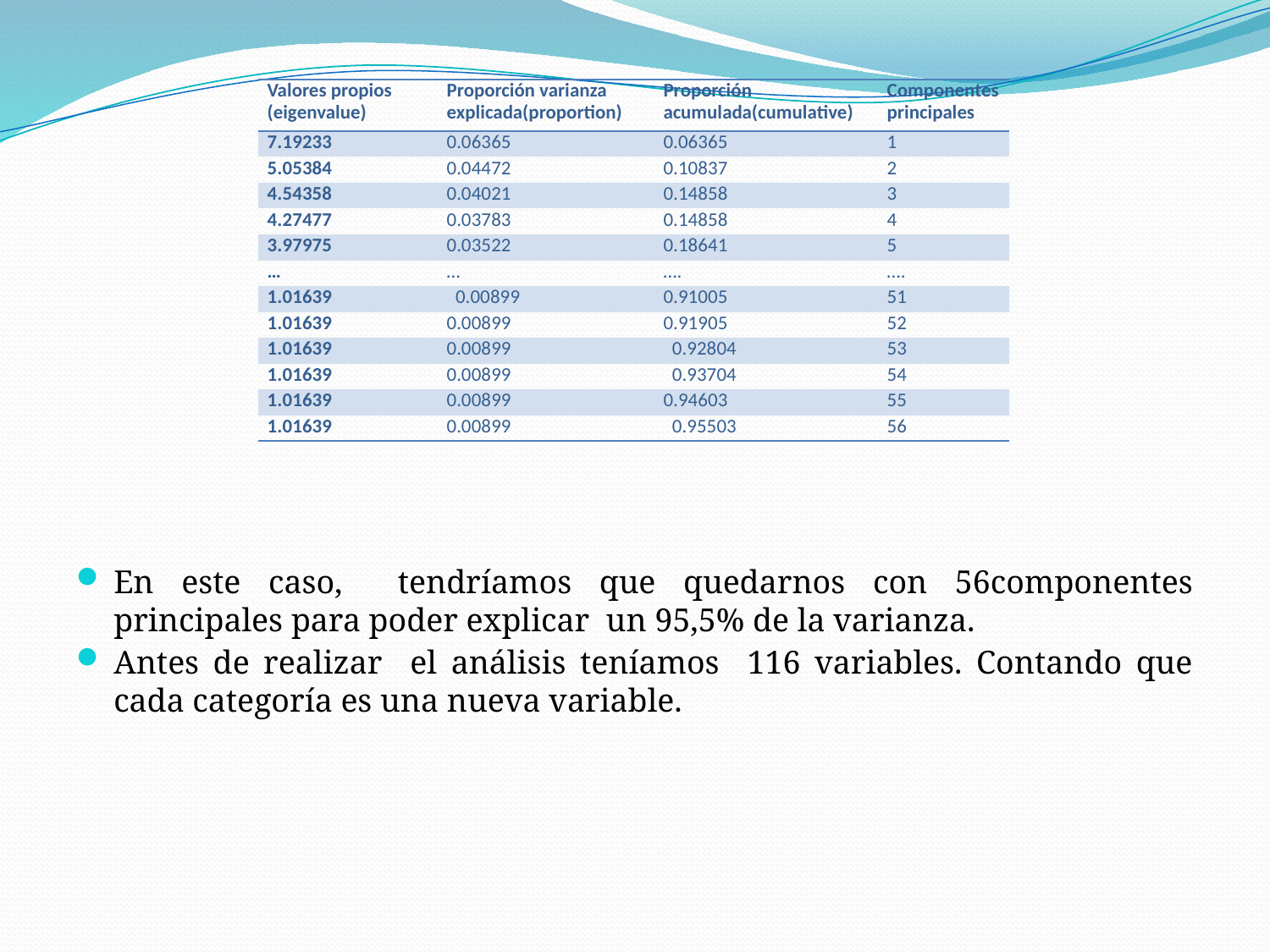

| Valores propios (eigenvalue) | Proporción varianza explicada(proportion) | Proporción acumulada(cumulative) | Componentes principales |
| --- | --- | --- | --- |
| 7.19233 | 0.06365 | 0.06365 | 1 |
| 5.05384 | 0.04472 | 0.10837 | 2 |
| 4.54358 | 0.04021 | 0.14858 | 3 |
| 4.27477 | 0.03783 | 0.14858 | 4 |
| 3.97975 | 0.03522 | 0.18641 | 5 |
| … | … | …. | …. |
| 1.01639 | 0.00899 | 0.91005 | 51 |
| 1.01639 | 0.00899 | 0.91905 | 52 |
| 1.01639 | 0.00899 | 0.92804 | 53 |
| 1.01639 | 0.00899 | 0.93704 | 54 |
| 1.01639 | 0.00899 | 0.94603 | 55 |
| 1.01639 | 0.00899 | 0.95503 | 56 |
En este caso,  tendríamos que quedarnos con 56componentes principales para poder explicar  un 95,5% de la varianza.
Antes de realizar  el análisis teníamos  116 variables. Contando que cada categoría es una nueva variable.